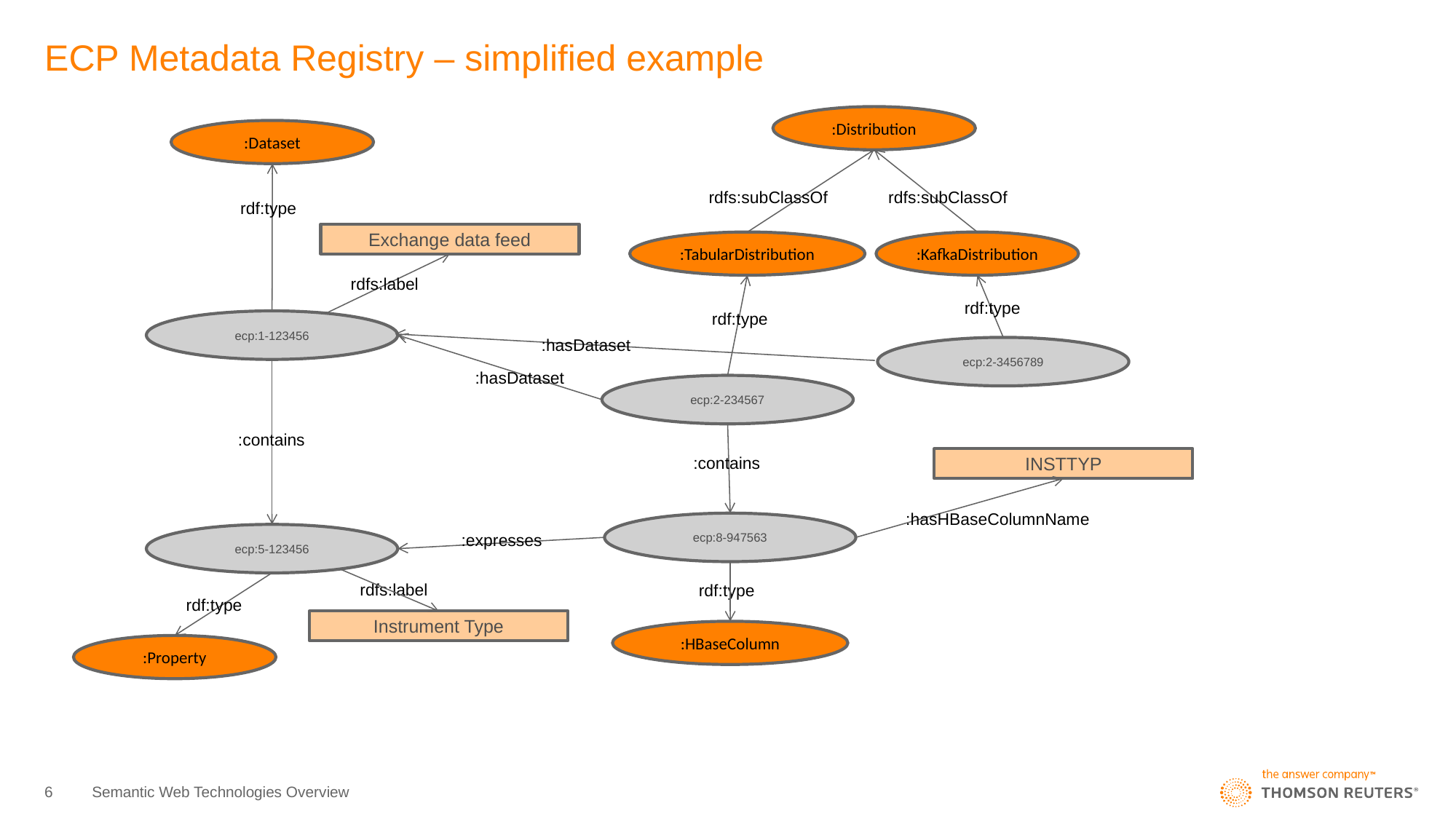

# ECP Metadata Registry – simplified example
:Distribution
:Dataset
rdfs:subClassOf
rdfs:subClassOf
rdf:type
Exchange data feed
:TabularDistribution
:KafkaDistribution
rdfs:label
rdf:type
rdf:type
ecp:1-123456
:hasDataset
ecp:2-3456789
:hasDataset
ecp:2-234567
:contains
:contains
INSTTYP
:hasHBaseColumnName
ecp:8-947563
ecp:5-123456
:expresses
rdfs:label
rdf:type
rdf:type
Instrument Type
:HBaseColumn
:Property
6
Semantic Web Technologies Overview